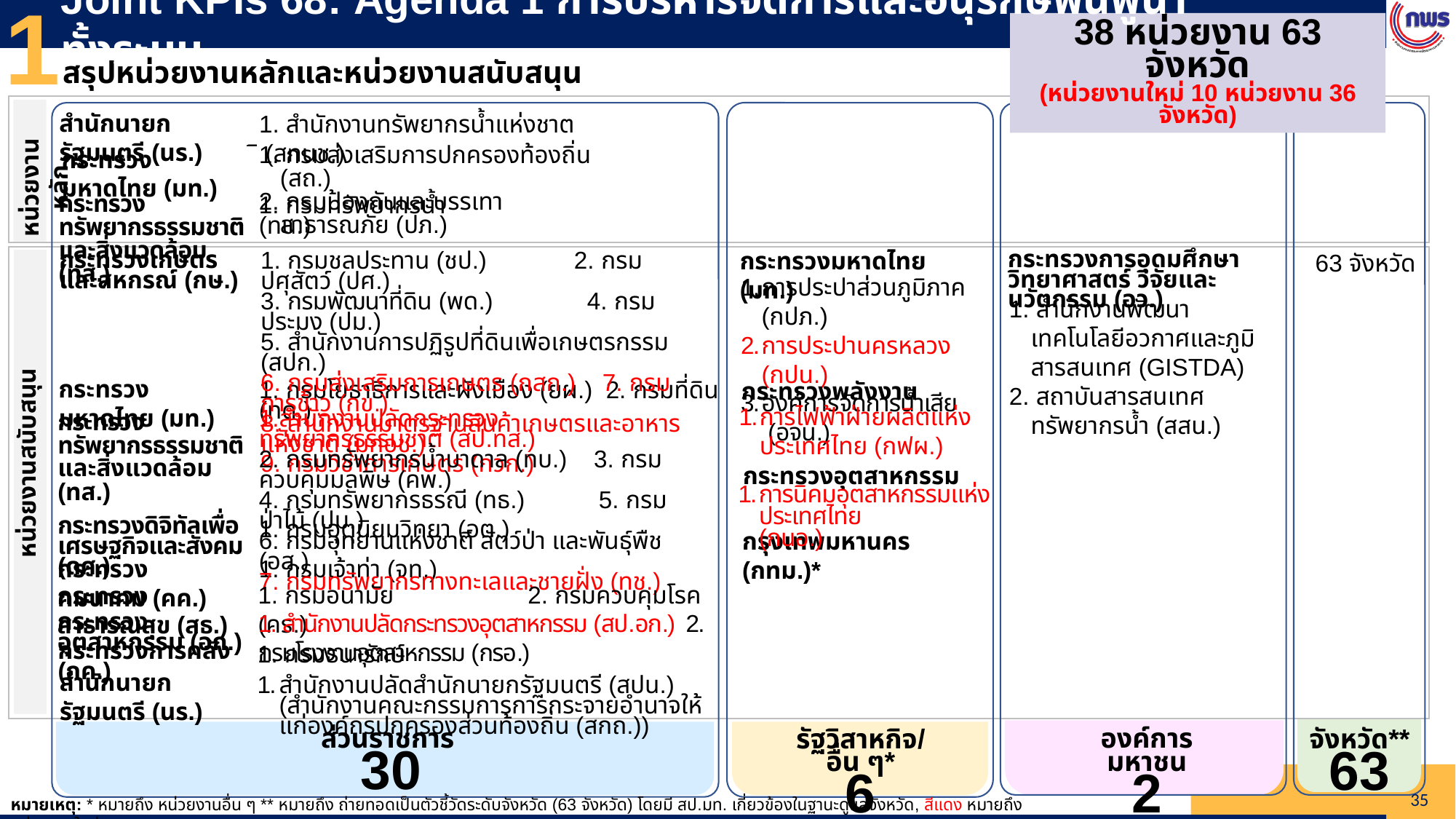

1
Joint KPIs 68: Agenda 1 การบริหารจัดการและอนุรักษ์ฟื้นฟูน้ำทั้งระบบ
38 หน่วยงาน 63 จังหวัด
(หน่วยงานใหม่ 10 หน่วยงาน 36 จังหวัด)
สรุปหน่วยงานหลักและหน่วยงานสนับสนุน

สำนักนายกรัฐมนตรี (นร.)

1. สำนักงานทรัพยากรน้ำแห่งชาติ (สทนช.)
กระทรวงมหาดไทย (มท.)
1. กรมส่งเสริมการปกครองท้องถิ่น (สถ.)
2. กรมป้องกันและบรรเทาสาธารณภัย (ปภ.)

หน่วยงานหลัก
กระทรวงทรัพยากรธรรมชาติและสิ่งแวดล้อม (ทส.)
1. กรมทรัพยากรน้ำ (ทน.)
กระทรวงมหาดไทย (มท.)
 63 จังหวัด
กระทรวงการอุดมศึกษา วิทยาศาสตร์ วิจัยและนวัตกรรม (อว.)

กระทรวงเกษตรและสหกรณ์ (กษ.)
1. กรมชลประทาน (ชป.)             2. กรมปศุสัตว์ (ปศ.)
3. กรมพัฒนาที่ดิน (พด.)              4. กรมประมง (ปม.)
5. สำนักงานการปฏิรูปที่ดินเพื่อเกษตรกรรม (สปก.)
6. กรมส่งเสริมการเกษตร (กสก.)    7. กรมการข้าว (กข.)
8. สำนักงานมาตรฐานสินค้าเกษตรและอาหารแห่งชาติ (มกอช.)
9. กรมวิชาการเกษตร (กวก.)
การประปาส่วนภูมิภาค (กปภ.)
การประปานครหลวง (กปน.)
องค์การจัดการน้ำเสีย (อจน.)
1. สำนักงานพัฒนาเทคโนโลยีอวกาศและภูมิสารสนเทศ (GISTDA)
2. สถาบันสารสนเทศทรัพยากรน้ำ (สสน.)
กระทรวงมหาดไทย (มท.)
กระทรวงพลังงาน
1. กรมโยธาธิการและผังเมือง (ยผ.)  2. กรมที่ดิน (ทด.)
การไฟฟ้าฝ่ายผลิตแห่งประเทศไทย (กฟผ.)
1.สำนักงานปลัดกระทรวงทรัพยากรธรรมชาติ (สป.ทส.)
2. กรมทรัพยากรน้ำบาดาล (ทบ.)    3. กรมควบคุมมลพิษ (คพ.)
4. กรมทรัพยากรธรณี (ทธ.)           5. กรมป่าไม้ (ปม.)
6. กรมอุทยานแห่งชาติ สัตว์ป่า และพันธุ์พืช (อส.)
7. กรมทรัพยากรทางทะเลและชายฝั่ง (ทช.)
กระทรวงทรัพยากรธรรมชาติและสิ่งแวดล้อม (ทส.)
หน่วยงานสนับสนุน
กระทรวงอุตสาหกรรม

การนิคมอุตสาหกรรมแห่งประเทศไทย
(กนอ.)
1. กรมอุตุนิยมวิทยา (อต.)
กระทรวงดิจิทัลเพื่อเศรษฐกิจและสังคม (ดศ.)
กรุงเทพมหานคร (กทม.)*
1. กรมเจ้าท่า (จท.)
กระทรวงคมนาคม (คค.)
1. กรมอนามัย                     2. กรมควบคุมโรค (คร.)
กระทรวงสาธารณสุข (สธ.)
1. สำนักงานปลัดกระทรวงอุตสาหกรรม (สป.อก.)  2. กรมโรงงานอุตสาหกรรม (กรอ.)
กระทรวงอุตสาหกรรม (อก.)
1. กรมธนารักษ์
กระทรวงการคลัง (กค.)
สำนักนายกรัฐมนตรี (นร.)
สำนักงานปลัดสำนักนายกรัฐมนตรี (สปน.) (สำนักงานคณะกรรมการการกระจายอำนาจให้แก่องค์กรปกครองส่วนท้องถิ่น (สกถ.))

ส่วนราชการ
 30
องค์การมหาชน
2
รัฐวิสาหกิจ/ อื่น ๆ*
6
จังหวัด**
63
35
หมายเหตุ: * หมายถึง หน่วยงานอื่น ๆ ** หมายถึง ถ่ายทอดเป็นตัวชี้วัดระดับจังหวัด (63 จังหวัด) โดยมี สป.มท. เกี่ยวข้องในฐานะดูแลจังหวัด, สีแดง หมายถึง หน่วยงานใหม่